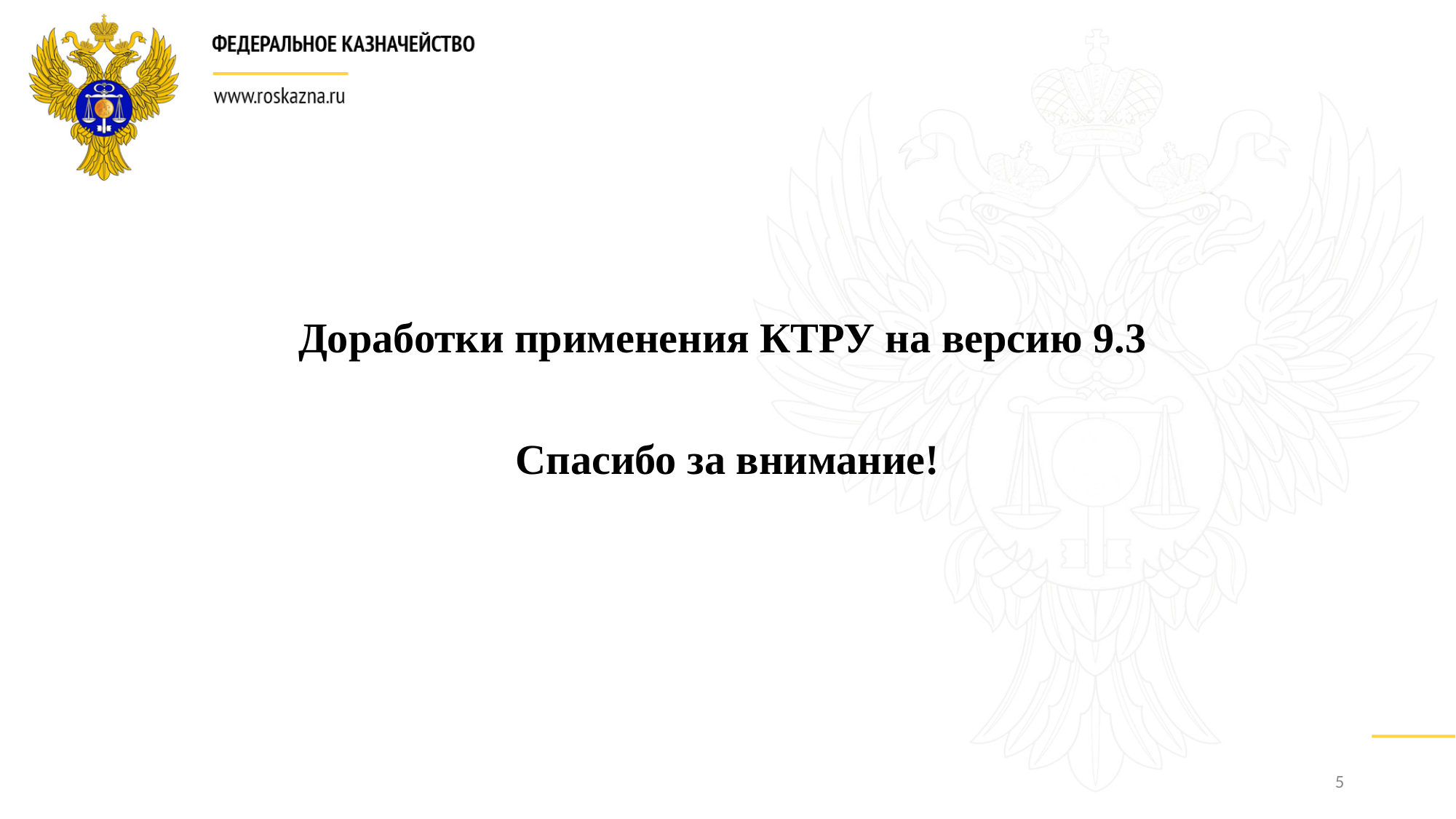

Доработки применения КТРУ на версию 9.3

Спасибо за внимание!
5